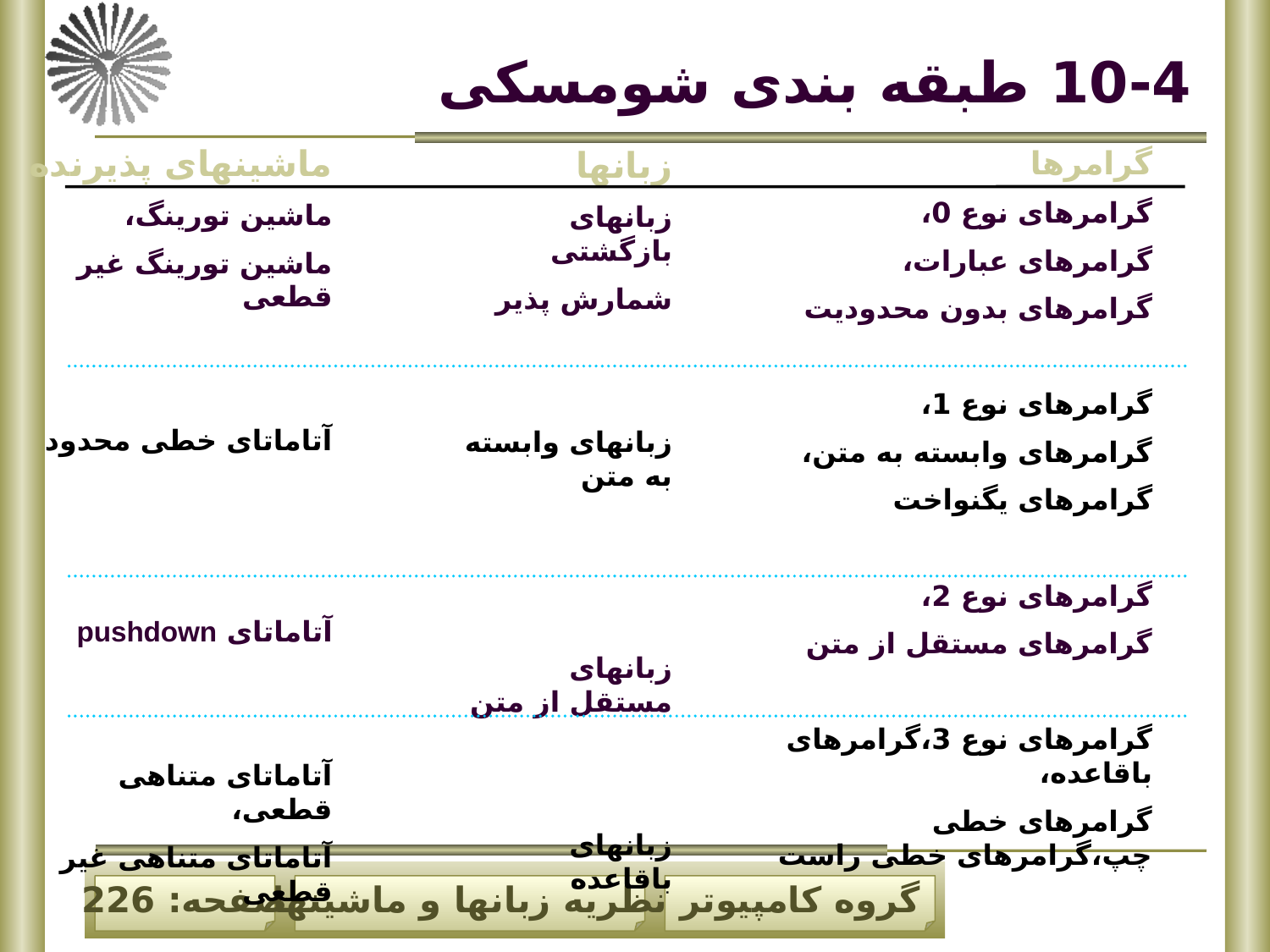

# 10-4 طبقه بندی شومسکی
ماشینهای پذیرنده
ماشین تورینگ،
ماشین تورینگ غیر قطعی

آتاماتای خطی محدود

آتاماتای pushdown

آتاماتای متناهی قطعی،
آتاماتای متناهی غیر قطعی
زبانها
زبانهای بازگشتی
شمارش پذیر

زبانهای وابسته به متن

زبانهای مستقل از متن

زبانهای باقاعده
گرامرها
گرامرهای نوع 0،
گرامرهای عبارات،
گرامرهای بدون محدودیت

گرامرهای نوع 1،
گرامرهای وابسته به متن،
گرامرهای یگنواخت

گرامرهای نوع 2،
گرامرهای مستقل از متن

گرامرهای نوع 3،گرامرهای باقاعده،
گرامرهای خطی چپ،گرامرهای خطی راست